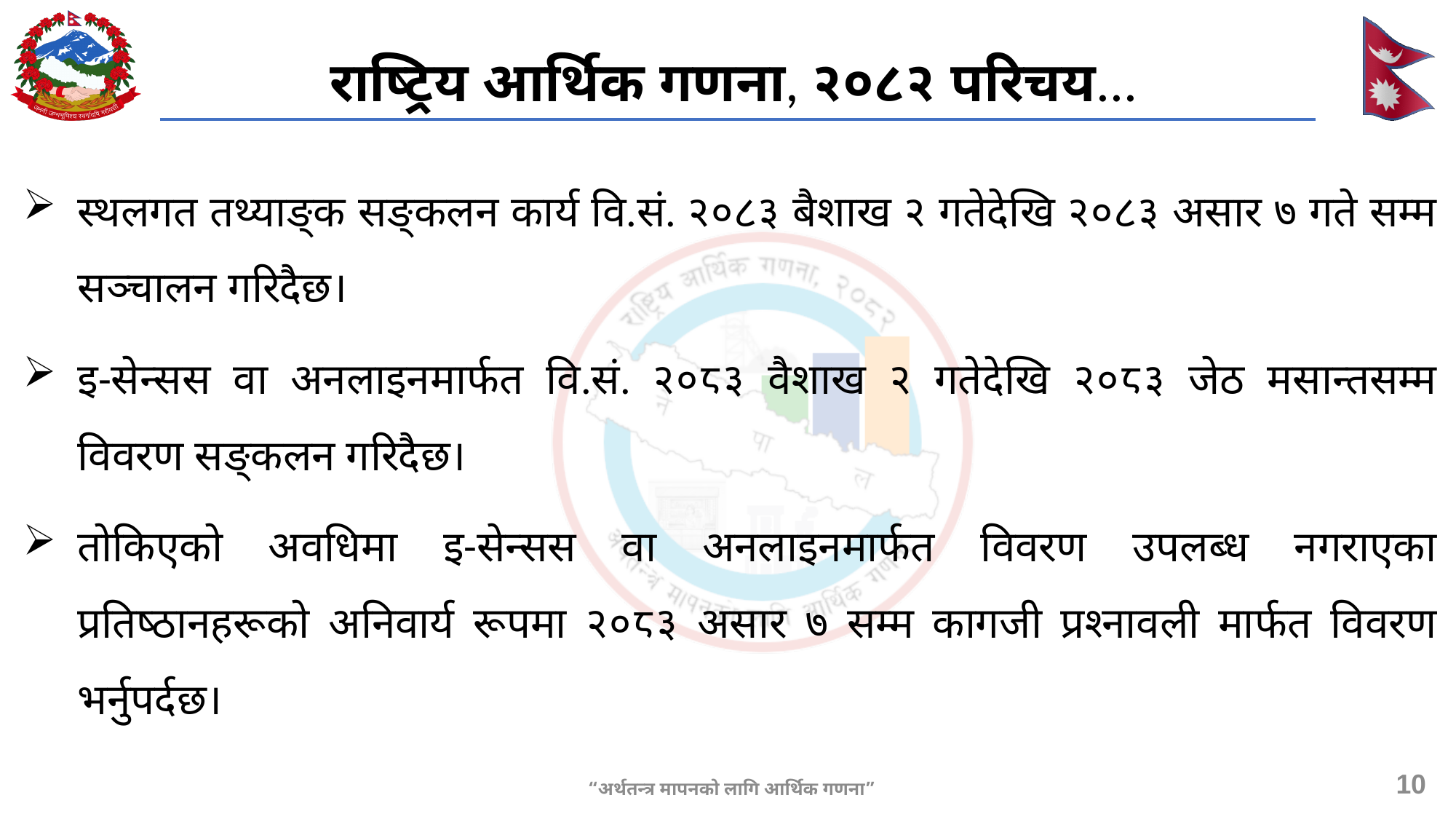

# राष्ट्रिय आर्थिक गणना, २०८२ परिचय...

स्थलगत तथ्याङ्क सङ्कलन कार्य वि.सं. २०८३ बैशाख २ गतेदेखि २०८३ असार ७ गते सम्म सञ्चालन गरिदैछ।
इ-सेन्सस वा अनलाइनमार्फत वि.सं. २०८३ वैशाख २ गतेदेखि २०८३ जेठ मसान्तसम्म विवरण सङ्कलन गरिदैछ।
तोकिएको अवधिमा इ-सेन्सस वा अनलाइनमार्फत विवरण उपलब्ध नगराएका प्रतिष्ठानहरूको अनिवार्य रूपमा २०८३ असार ७ सम्म कागजी प्रश्नावली मार्फत विवरण भर्नुपर्दछ।

10
“अर्थतन्त्र मापनको लागि आर्थिक गणना”